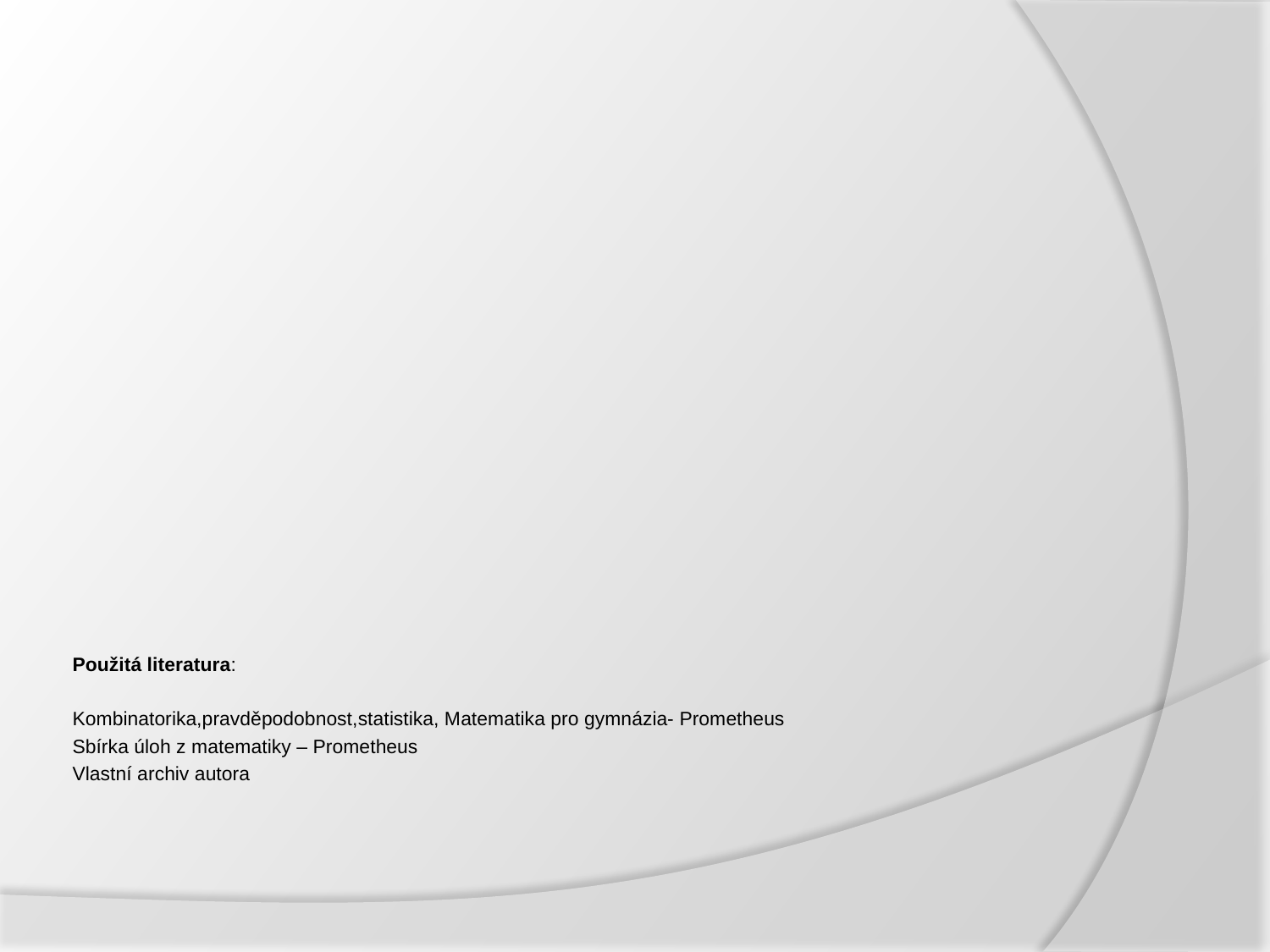

#
Použitá literatura:

Kombinatorika,pravděpodobnost,statistika, Matematika pro gymnázia- Prometheus
Sbírka úloh z matematiky – Prometheus
Vlastní archiv autora